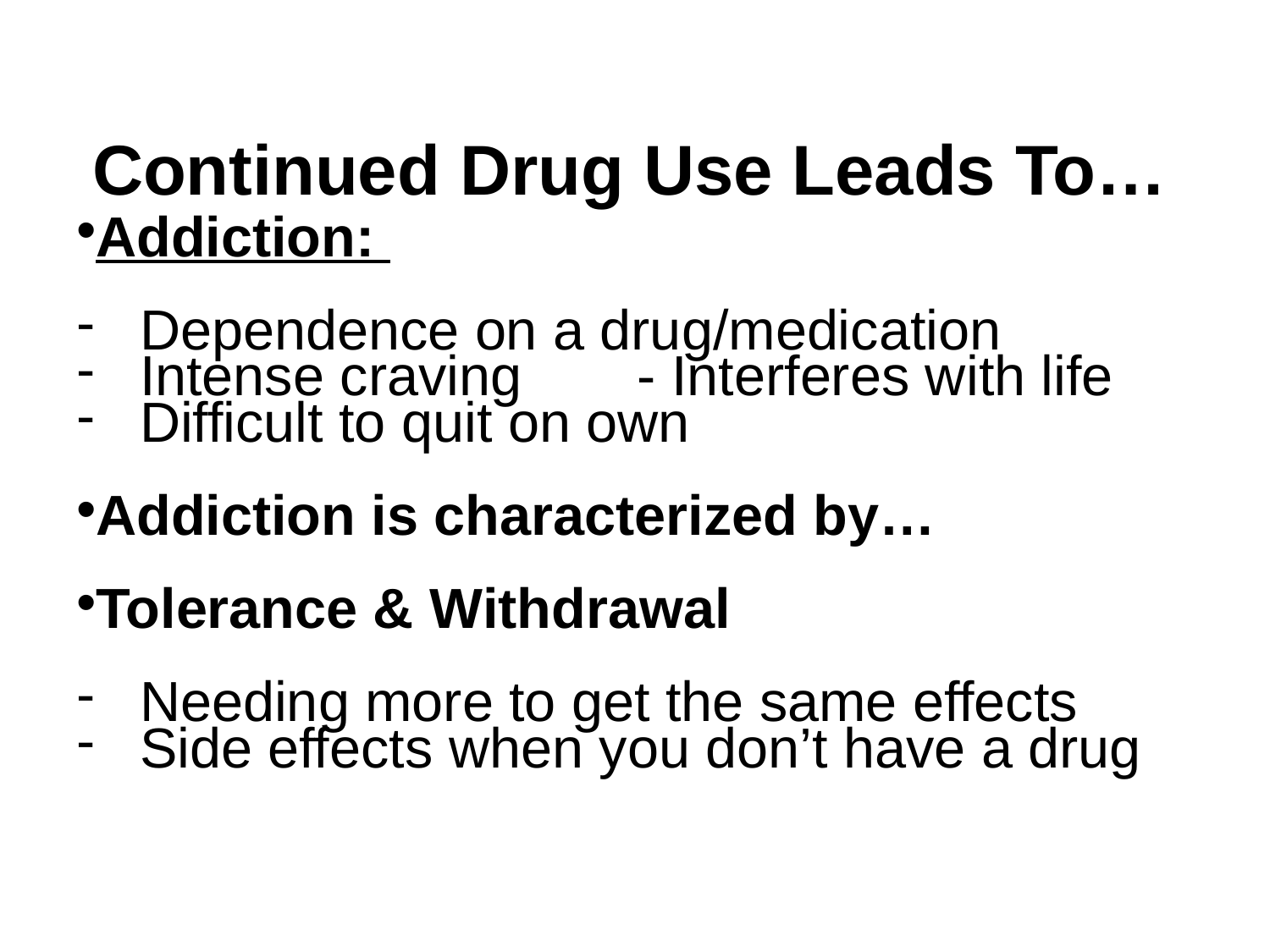

# Continued Drug Use Leads To…
Addiction:

Dependence on a drug/medication
Intense craving		- Interferes with life
Difficult to quit on own

Addiction is characterized by…

Tolerance & Withdrawal

Needing more to get the same effects
Side effects when you don’t have a drug